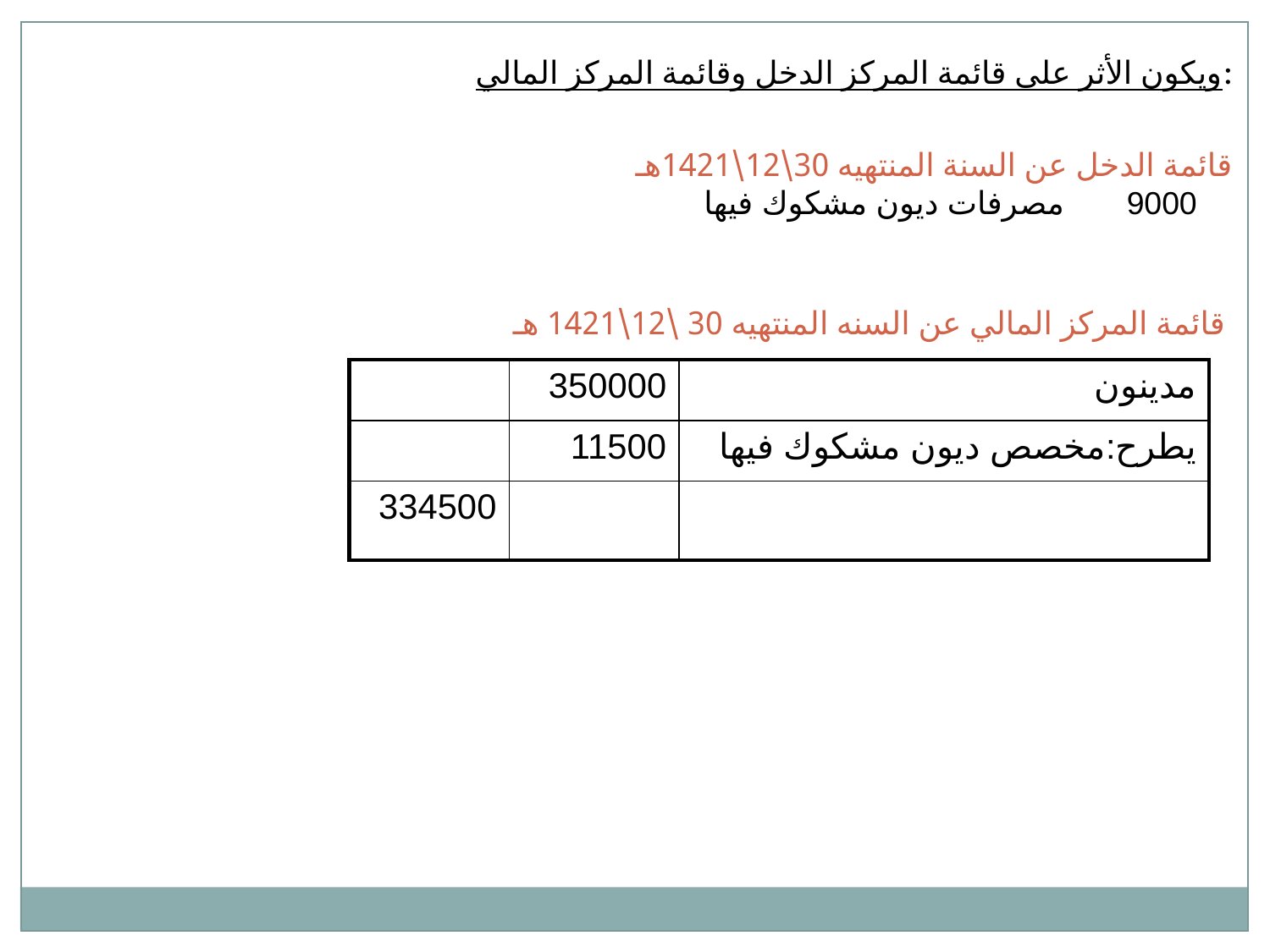

ويكون الأثر على قائمة المركز الدخل وقائمة المركز المالي:
قائمة الدخل عن السنة المنتهيه 30\12\1421هـ
    9000       مصرفات ديون مشكوك فيها

قائمة المركز المالي عن السنه المنتهيه 30 \12\1421 هـ

|  | 350000 | مدينون |
| --- | --- | --- |
|  | 11500 | يطرح:مخصص ديون مشكوك فيها |
| 334500 |  |  |